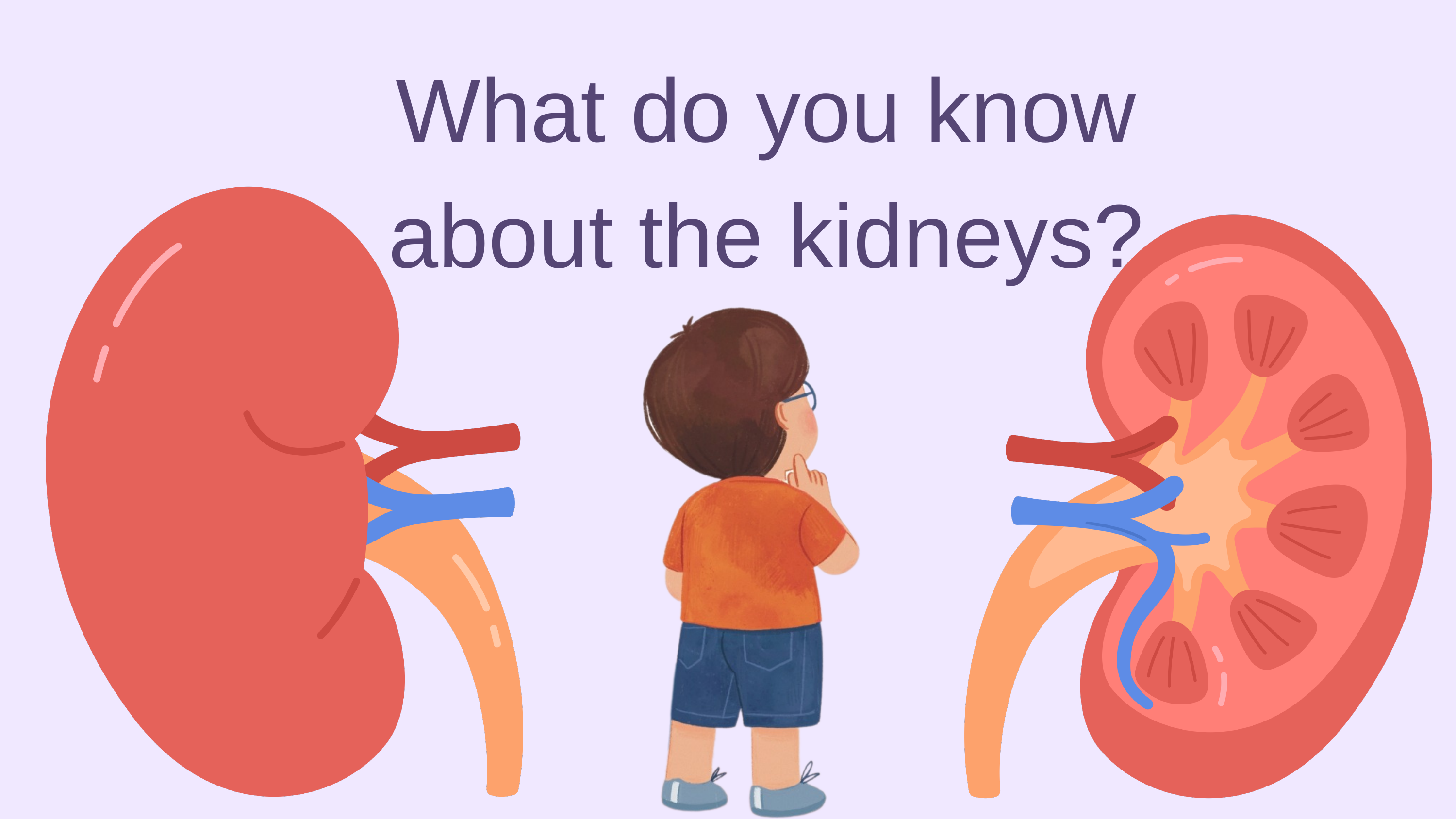

What do you know about the kidneys?